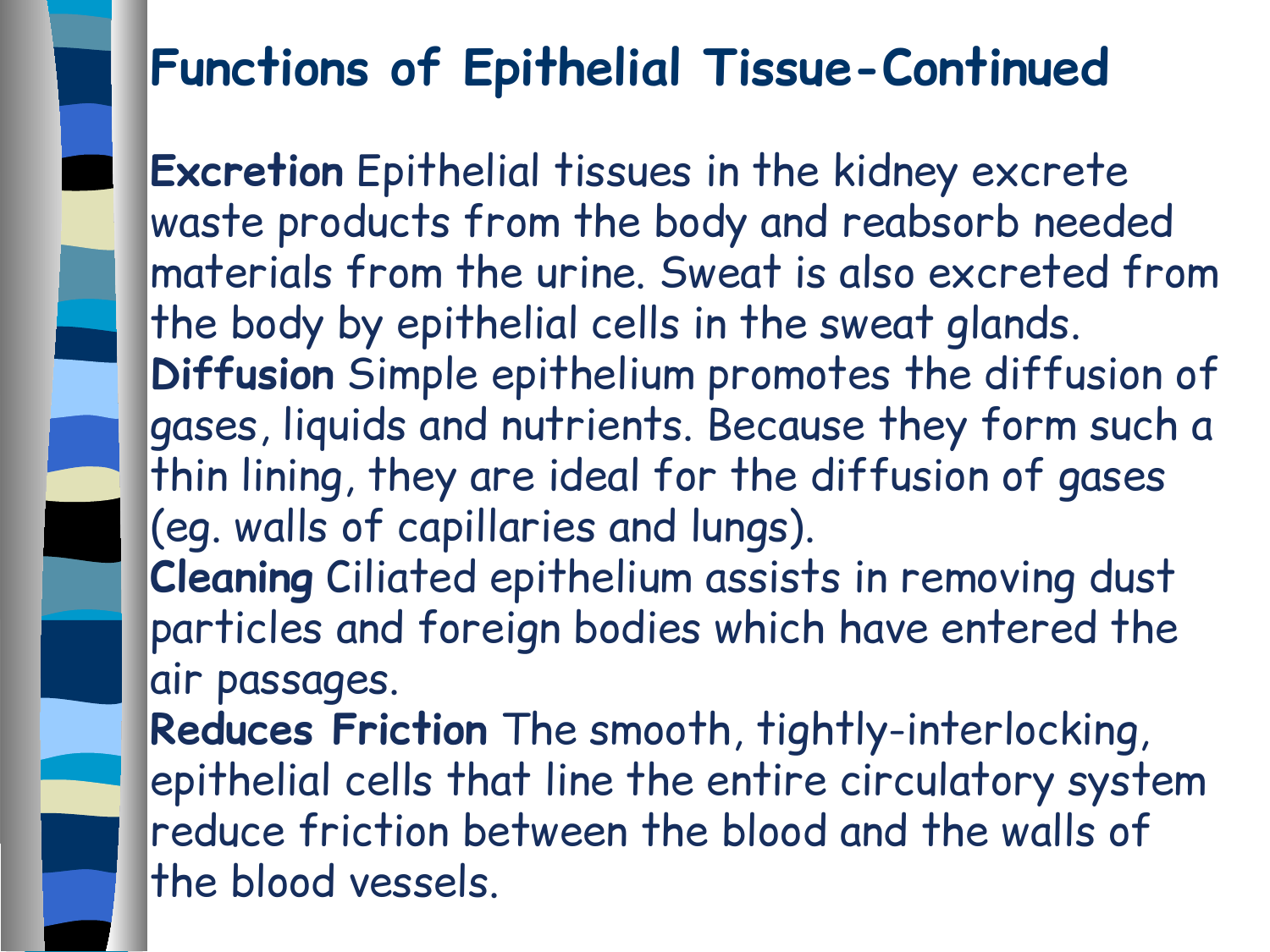

# Functions of Epithelial Tissue-Continued
Excretion Epithelial tissues in the kidney excrete waste products from the body and reabsorb needed materials from the urine. Sweat is also excreted from the body by epithelial cells in the sweat glands.
Diffusion Simple epithelium promotes the diffusion of gases, liquids and nutrients. Because they form such a thin lining, they are ideal for the diffusion of gases (eg. walls of capillaries and lungs).
Cleaning Ciliated epithelium assists in removing dust particles and foreign bodies which have entered the air passages.
Reduces Friction The smooth, tightly-interlocking, epithelial cells that line the entire circulatory system reduce friction between the blood and the walls of the blood vessels.